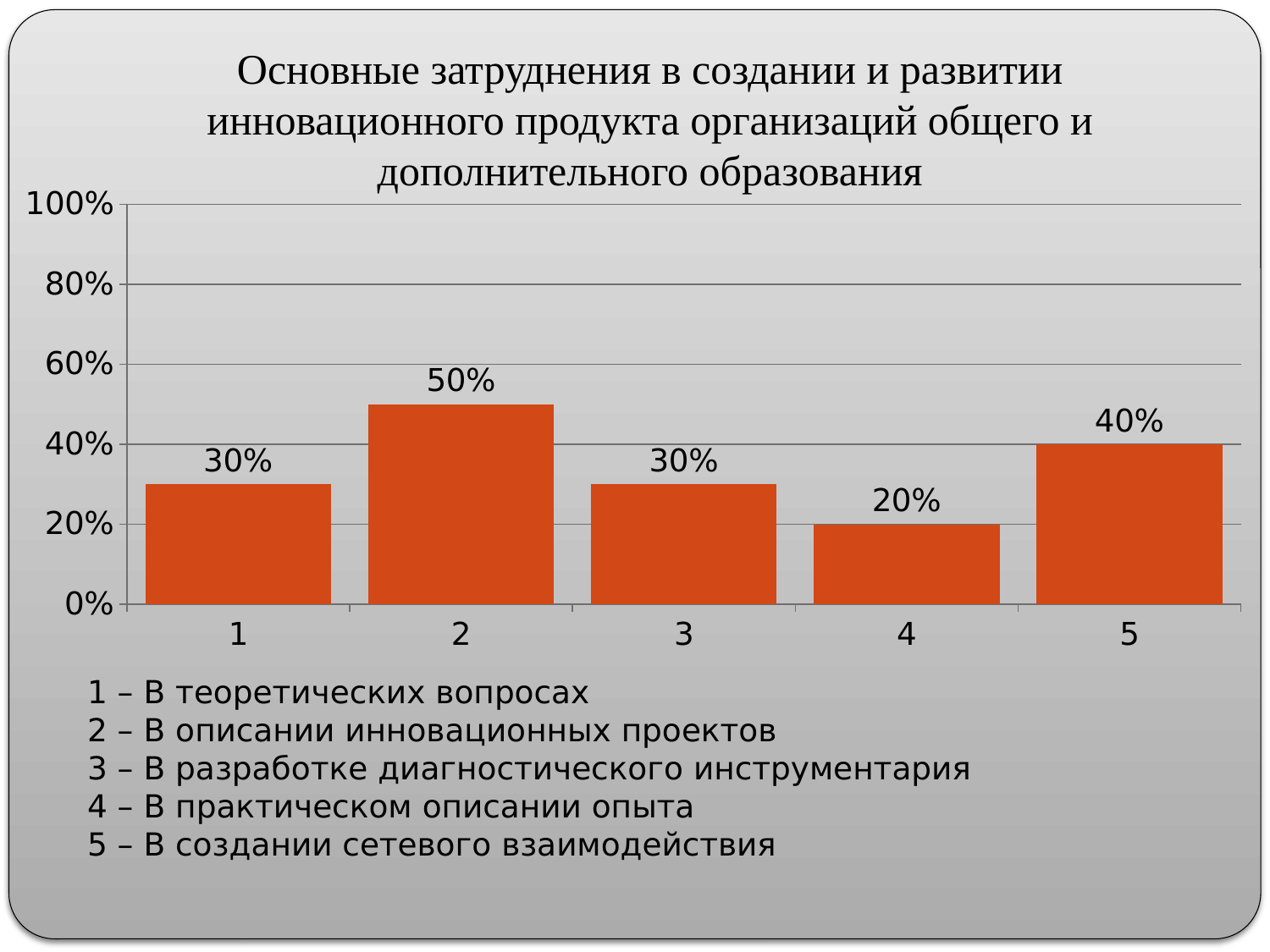

Основные затруднения в создании и развитии инновационного продукта организаций общего и дополнительного образования

### Chart

| Category | Ряд 1 |
|---|---|
| 1 | 0.30000000000000004 |
| 2 | 0.5 |
| 3 | 0.30000000000000004 |
| 4 | 0.2 |
| 5 | 0.4 |
1 – В теоретических вопросах
2 – В описании инновационных проектов
3 – В разработке диагностического инструментария
4 – В практическом описании опыта
5 – В создании сетевого взаимодействия